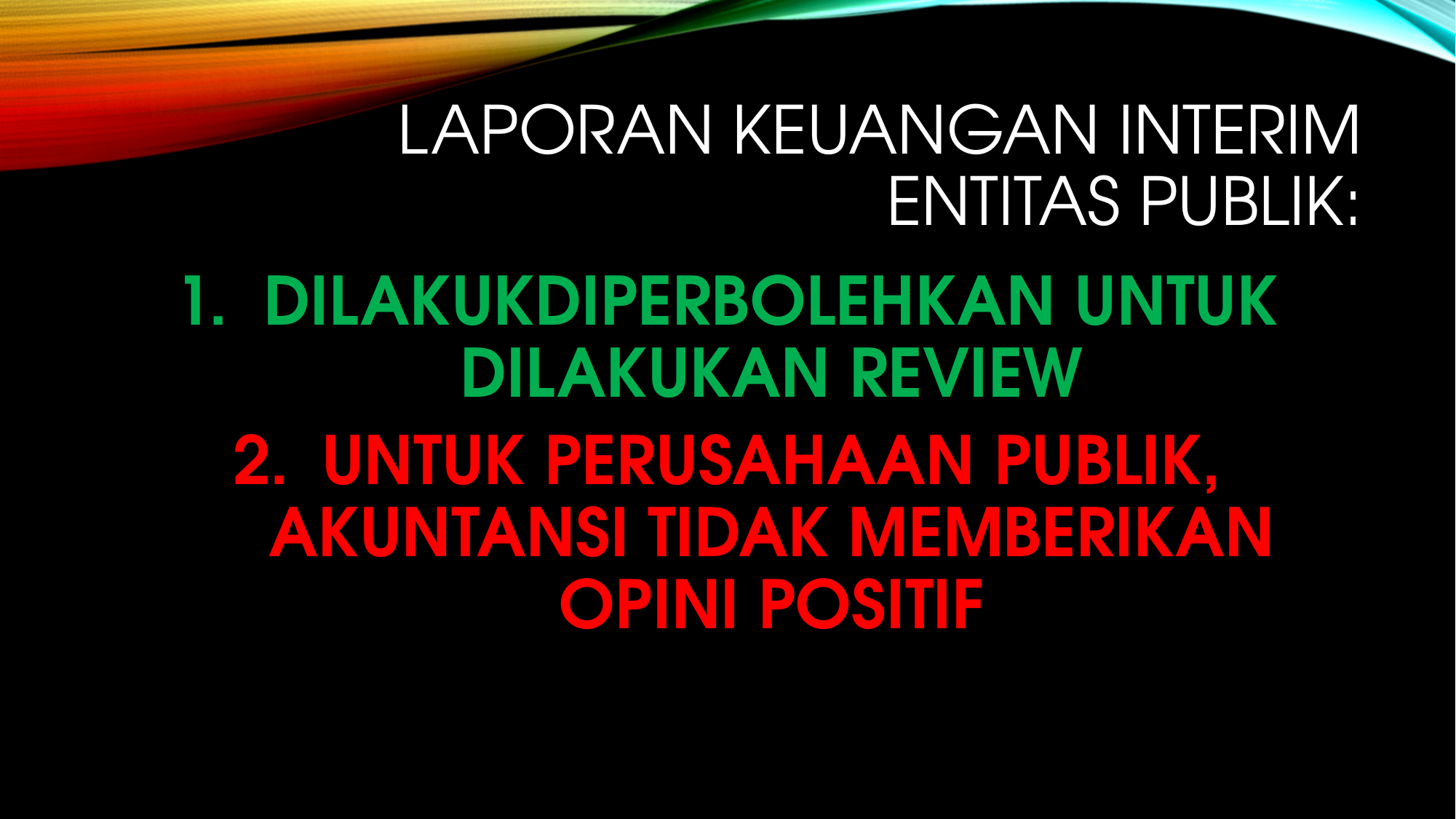

# LAPORAN KEUANGAN INTERIM ENTITAS PUBLIK:
DILAKUKDIPERBOLEHKAN UNTUK DILAKUKAN REVIEW
UNTUK PERUSAHAAN PUBLIK, AKUNTANSI TIDAK MEMBERIKAN OPINI POSITIF